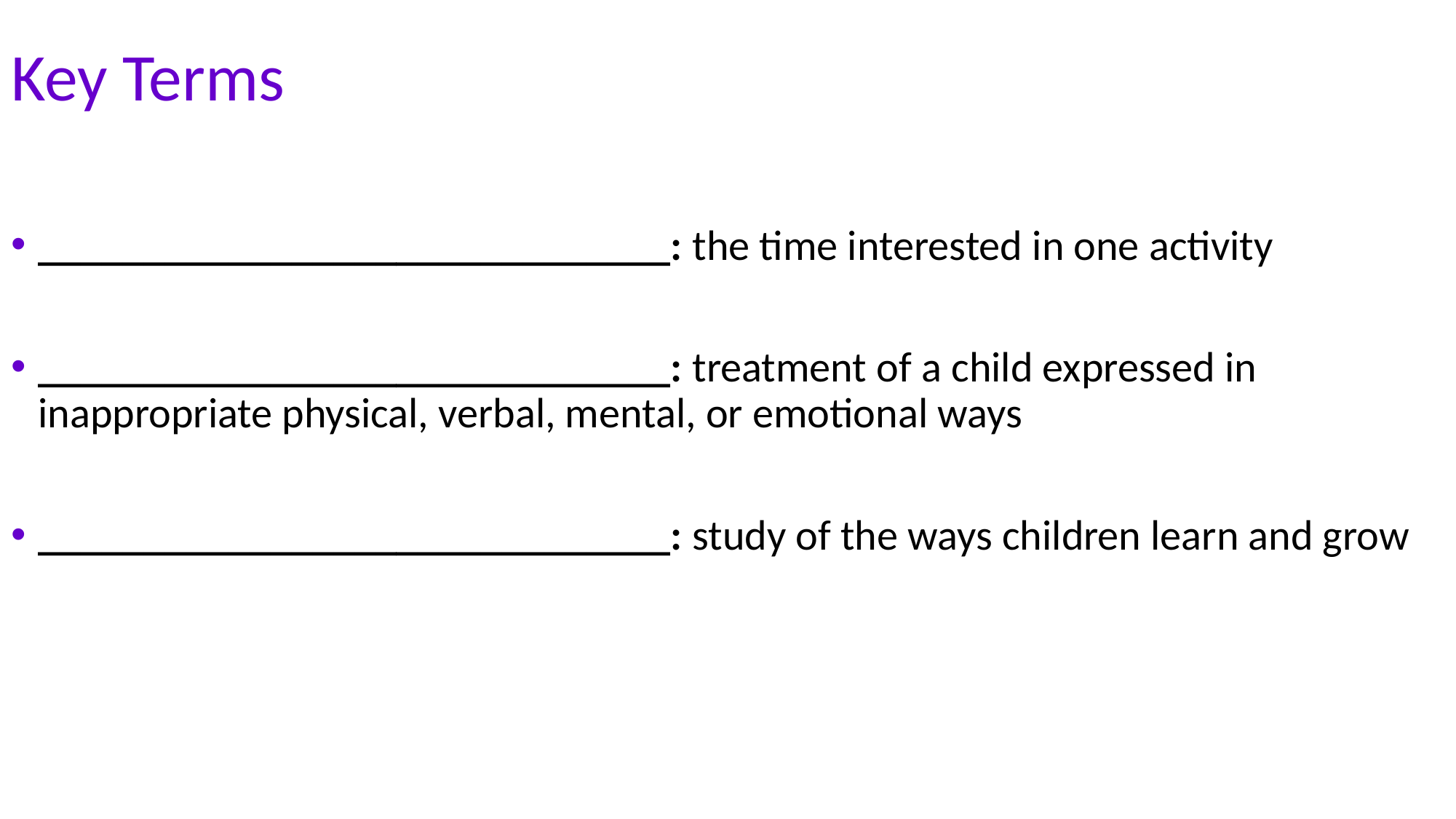

# Key Terms
______________________________: the time interested in one activity

______________________________: treatment of a child expressed in inappropriate physical, verbal, mental, or emotional ways

______________________________: study of the ways children learn and grow